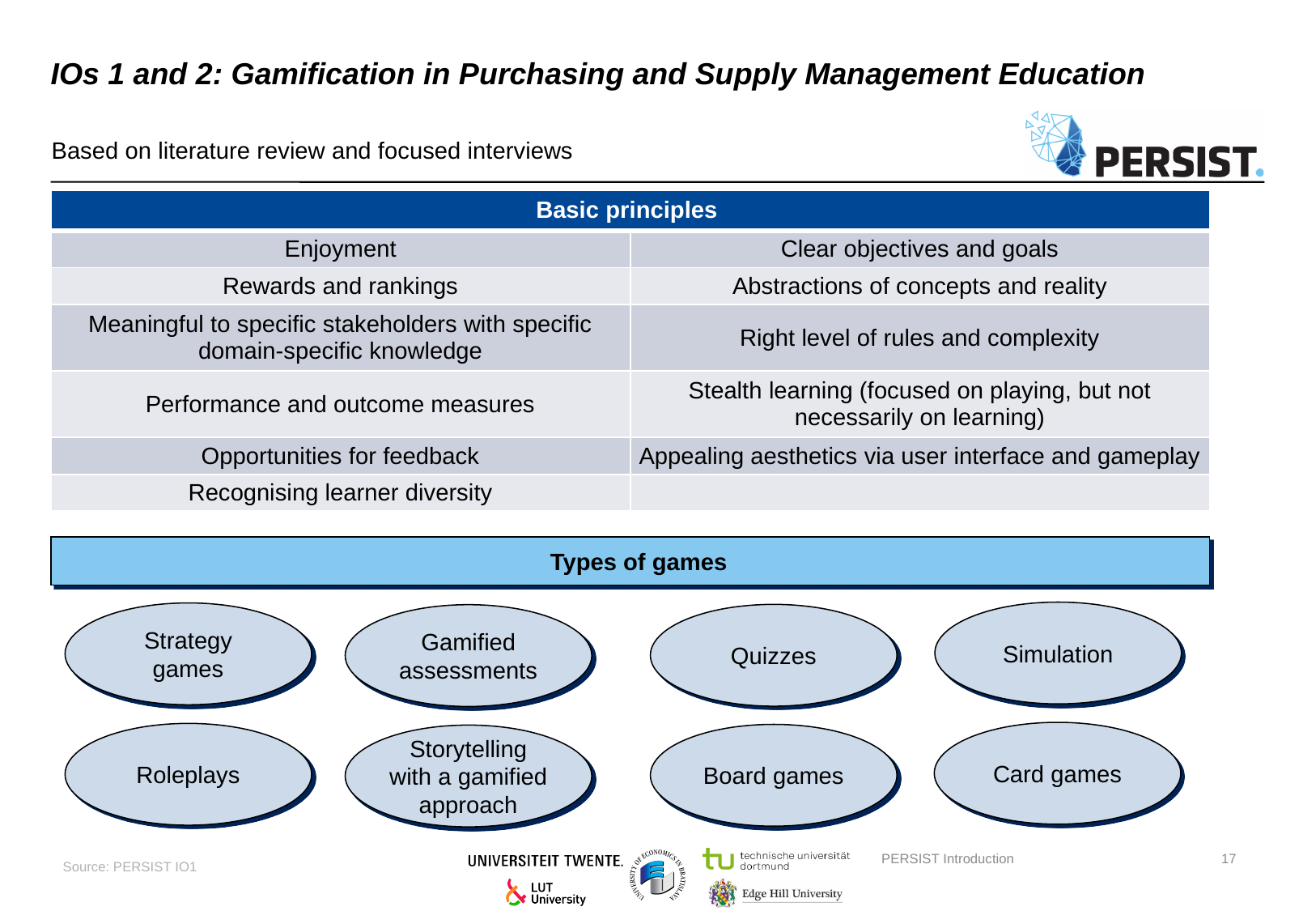

# IOs 1 and 2: Gamification in Purchasing and Supply Management Education
Based on literature review and focused interviews
| Basic principles |  |
| --- | --- |
| Enjoyment | Clear objectives and goals |
| Rewards and rankings | Abstractions of concepts and reality |
| Meaningful to specific stakeholders with specific domain-specific knowledge | Right level of rules and complexity |
| Performance and outcome measures | Stealth learning (focused on playing, but not necessarily on learning) |
| Opportunities for feedback | Appealing aesthetics via user interface and gameplay |
| Recognising learner diversity |  |
Types of games
Simulation
Strategy games
Quizzes
Gamified assessments
Card games
Roleplays
Board games
Storytelling with a gamified approach
Source: PERSIST IO1